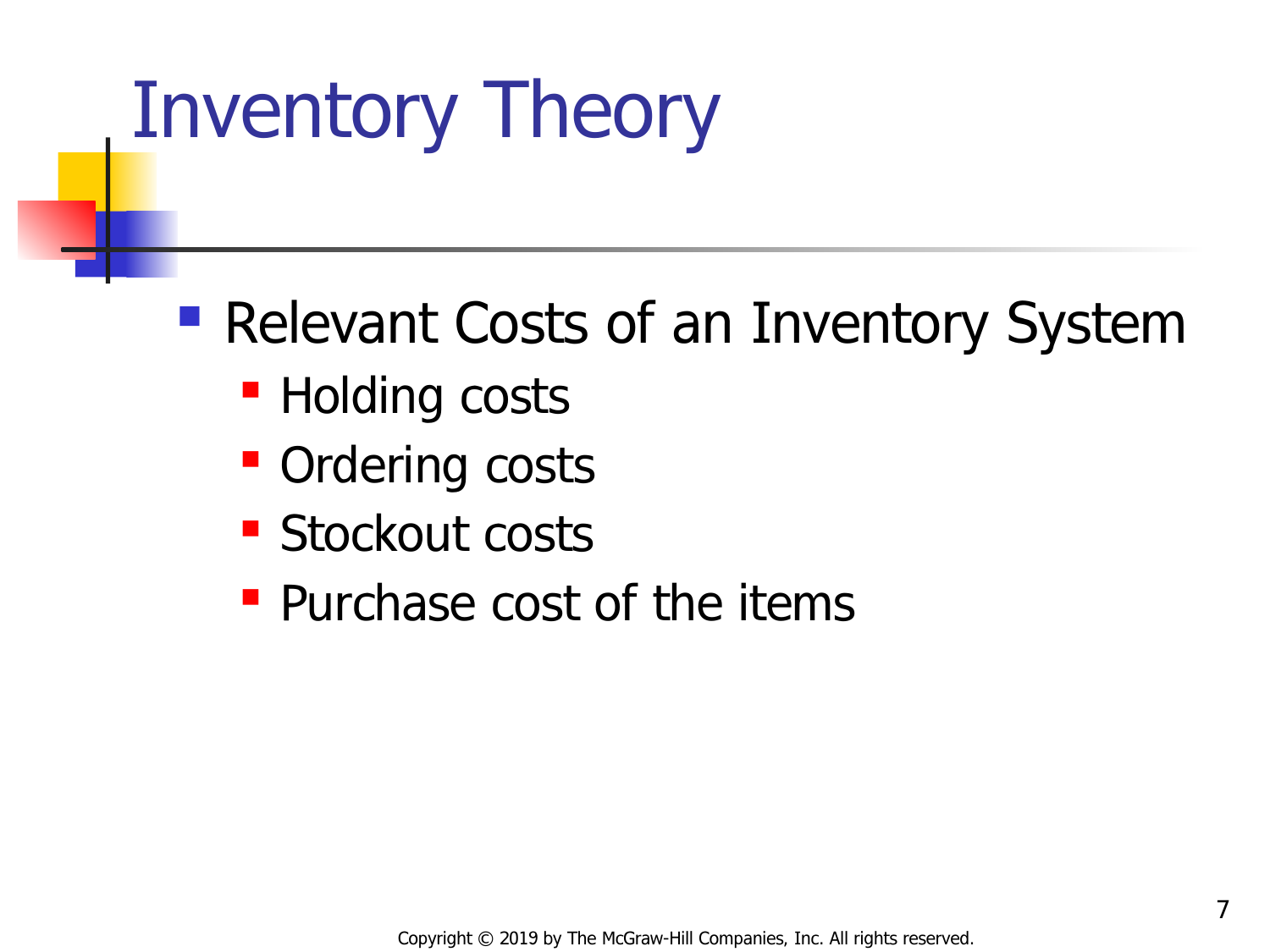

# Inventory Theory
Relevant Costs of an Inventory System
Holding costs
Ordering costs
Stockout costs
Purchase cost of the items
7
Copyright © 2019 by The McGraw-Hill Companies, Inc. All rights reserved.